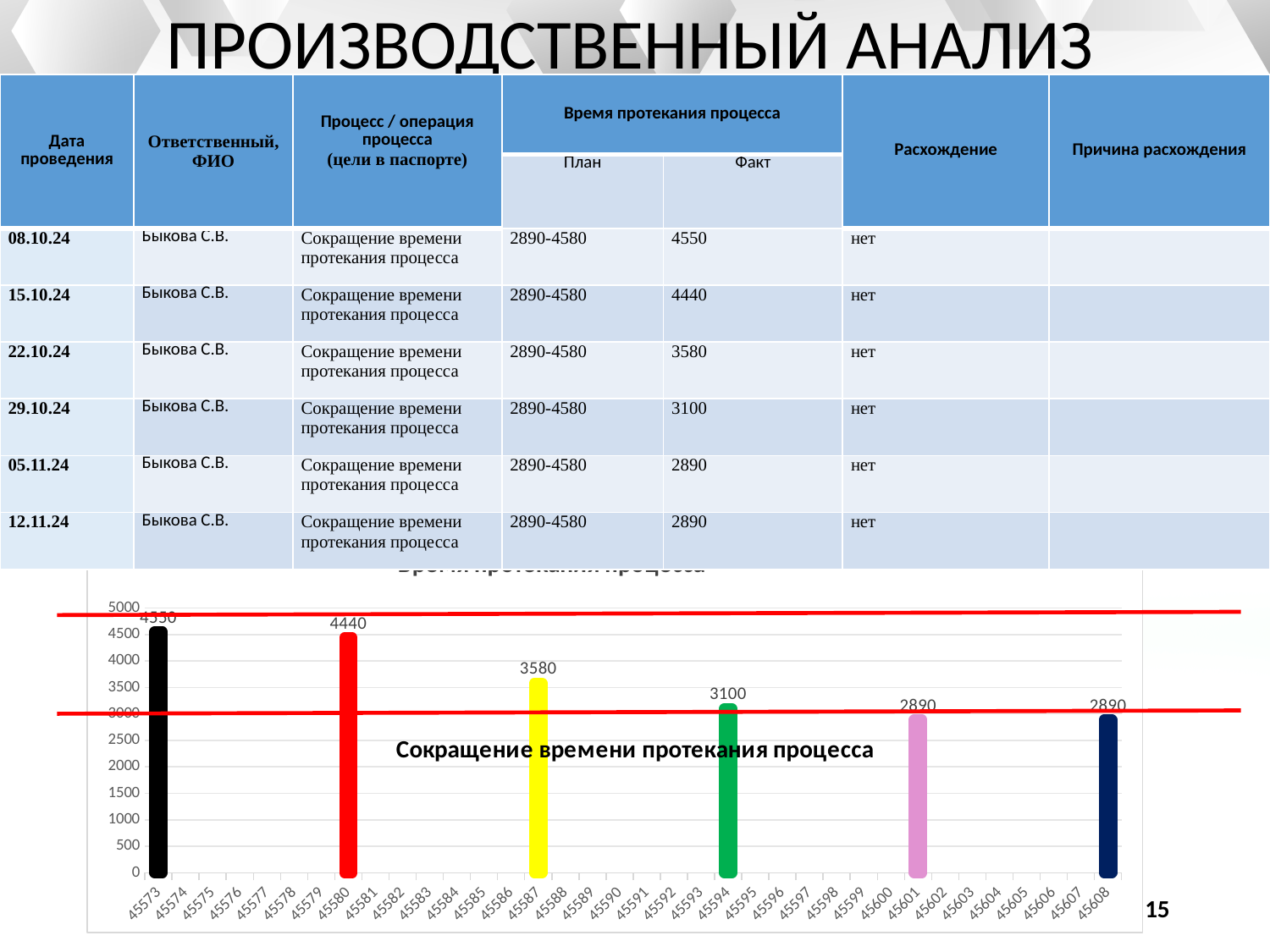

# ПРОИЗВОДСТВЕННЫЙ АНАЛИЗ
| Дата проведения | Ответственный, ФИО | Процесс / операция процесса (цели в паспорте) | Время протекания процесса |  | Расхождение | Причина расхождения |
| --- | --- | --- | --- | --- | --- | --- |
|  |  |  | План | Факт |  |  |
| 08.10.24 | Быкова С.В. | Сокращение времени протекания процесса | 2890-4580 | 4550 | нет |  |
| 15.10.24 | Быкова С.В. | Сокращение времени протекания процесса | 2890-4580 | 4440 | нет |  |
| 22.10.24 | Быкова С.В. | Сокращение времени протекания процесса | 2890-4580 | 3580 | нет |  |
| 29.10.24 | Быкова С.В. | Сокращение времени протекания процесса | 2890-4580 | 3100 | нет |  |
| 05.11.24 | Быкова С.В. | Сокращение времени протекания процесса | 2890-4580 | 2890 | нет |  |
| 12.11.24 | Быкова С.В. | Сокращение времени протекания процесса | 2890-4580 | 2890 | нет |  |

### Chart: Время протекания процесса

| Category |  |
|---|---|
| 45573 | 4550.0 |
| 45580 | 4440.0 |
| 45587 | 3580.0 |
| 45594 | 3100.0 |
| 45601 | 2890.0 |
| 45608 | 2890.0 |

### Chart: Сокращение времени протекания процесса

| Category |
|---|
15